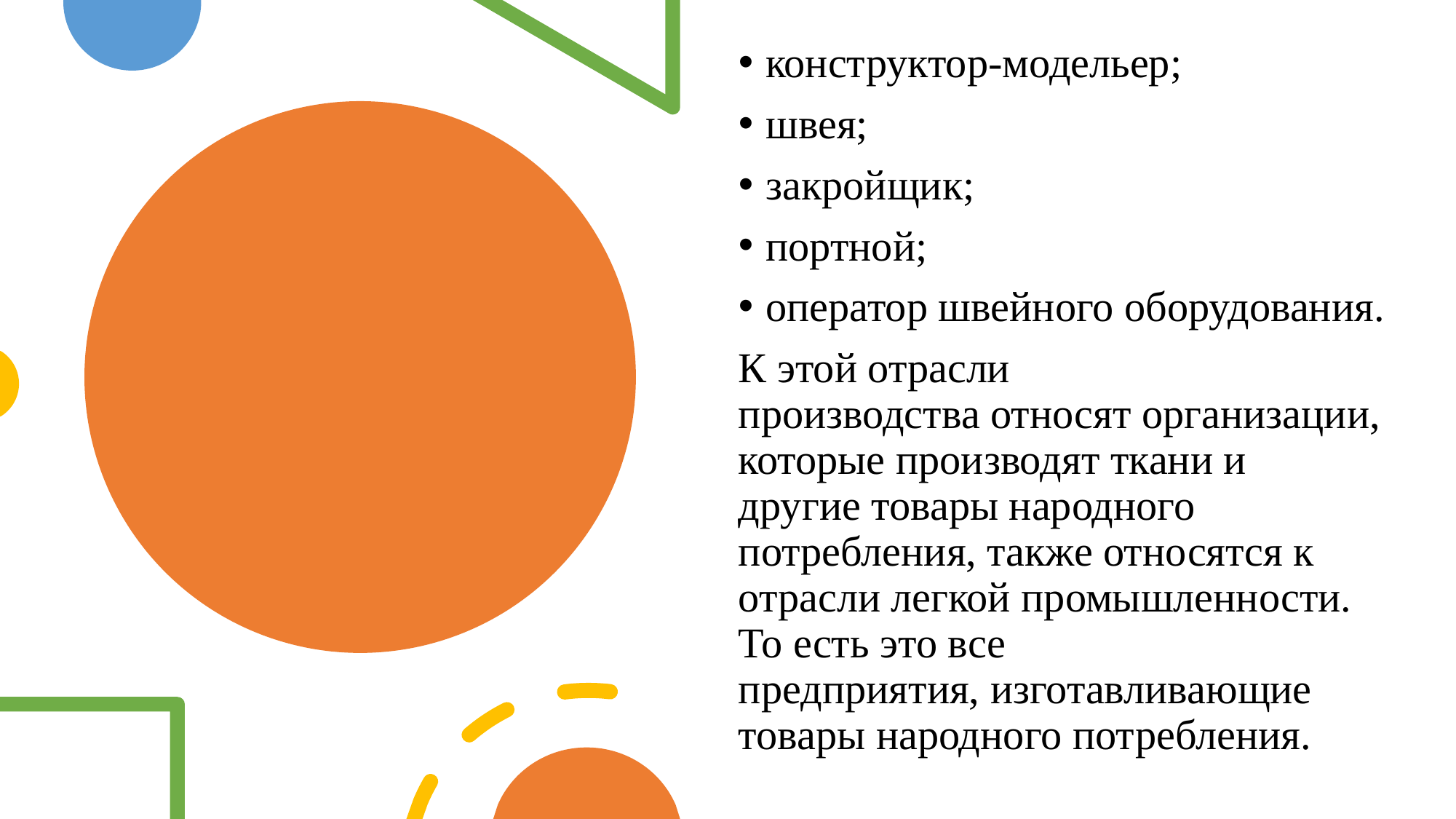

конструктор-модельер;
швея;
закройщик;
портной;
оператор швейного оборудования.
К этой отрасли производства относят организации, которые производят ткани и другие товары народного потребления, также относятся к отрасли легкой промышленности. То есть это все предприятия, изготавливающие товары народного потребления.